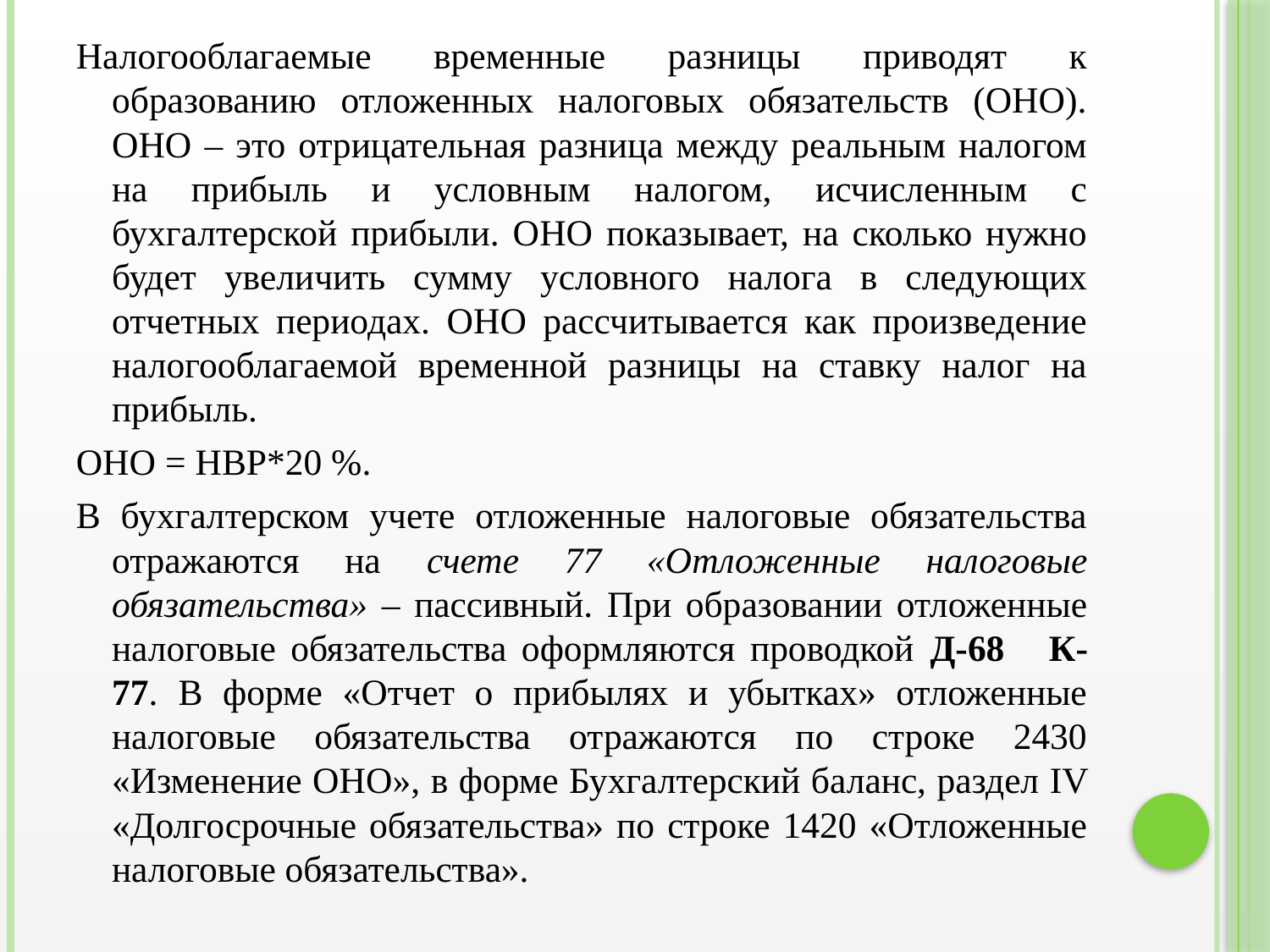

Налогооблагаемые временные разницы приводят к образованию отложенных налоговых обязательств (ОНО). ОНО – это отрицательная разница между реальным налогом на прибыль и условным налогом, исчисленным с бухгалтерской прибыли. ОНО показывает, на сколько нужно будет увеличить сумму условного налога в следующих отчетных периодах. ОНО рассчитывается как произведение налогооблагаемой временной разницы на ставку налог на прибыль.
ОНО = НВР*20 %.
В бухгалтерском учете отложенные налоговые обязательства отражаются на счете 77 «Отложенные налоговые обязательства» – пассивный. При образовании отложенные налоговые обязательства оформляются проводкой Д-68   К-77. В форме «Отчет о прибылях и убытках» отложенные налоговые обязательства отражаются по строке 2430 «Изменение ОНО», в форме Бухгалтерский баланс, раздел IV «Долгосрочные обязательства» по строке 1420 «Отложенные налоговые обязательства».